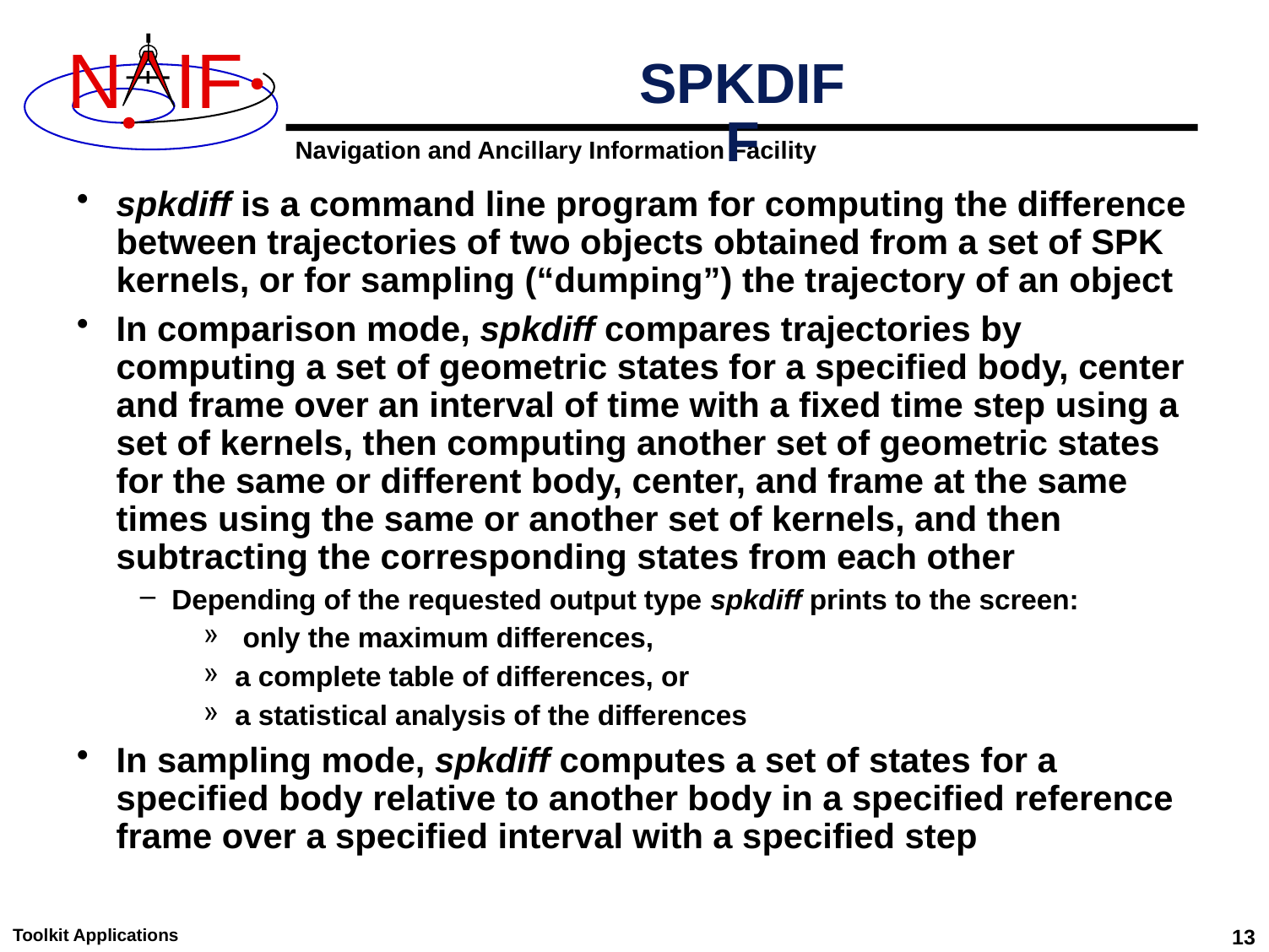

# SPKDIFF
spkdiff is a command line program for computing the difference between trajectories of two objects obtained from a set of SPK kernels, or for sampling (“dumping”) the trajectory of an object
In comparison mode, spkdiff compares trajectories by computing a set of geometric states for a specified body, center and frame over an interval of time with a fixed time step using a set of kernels, then computing another set of geometric states for the same or different body, center, and frame at the same times using the same or another set of kernels, and then subtracting the corresponding states from each other
Depending of the requested output type spkdiff prints to the screen:
 only the maximum differences,
a complete table of differences, or
a statistical analysis of the differences
In sampling mode, spkdiff computes a set of states for a specified body relative to another body in a specified reference frame over a specified interval with a specified step
Toolkit Applications
13